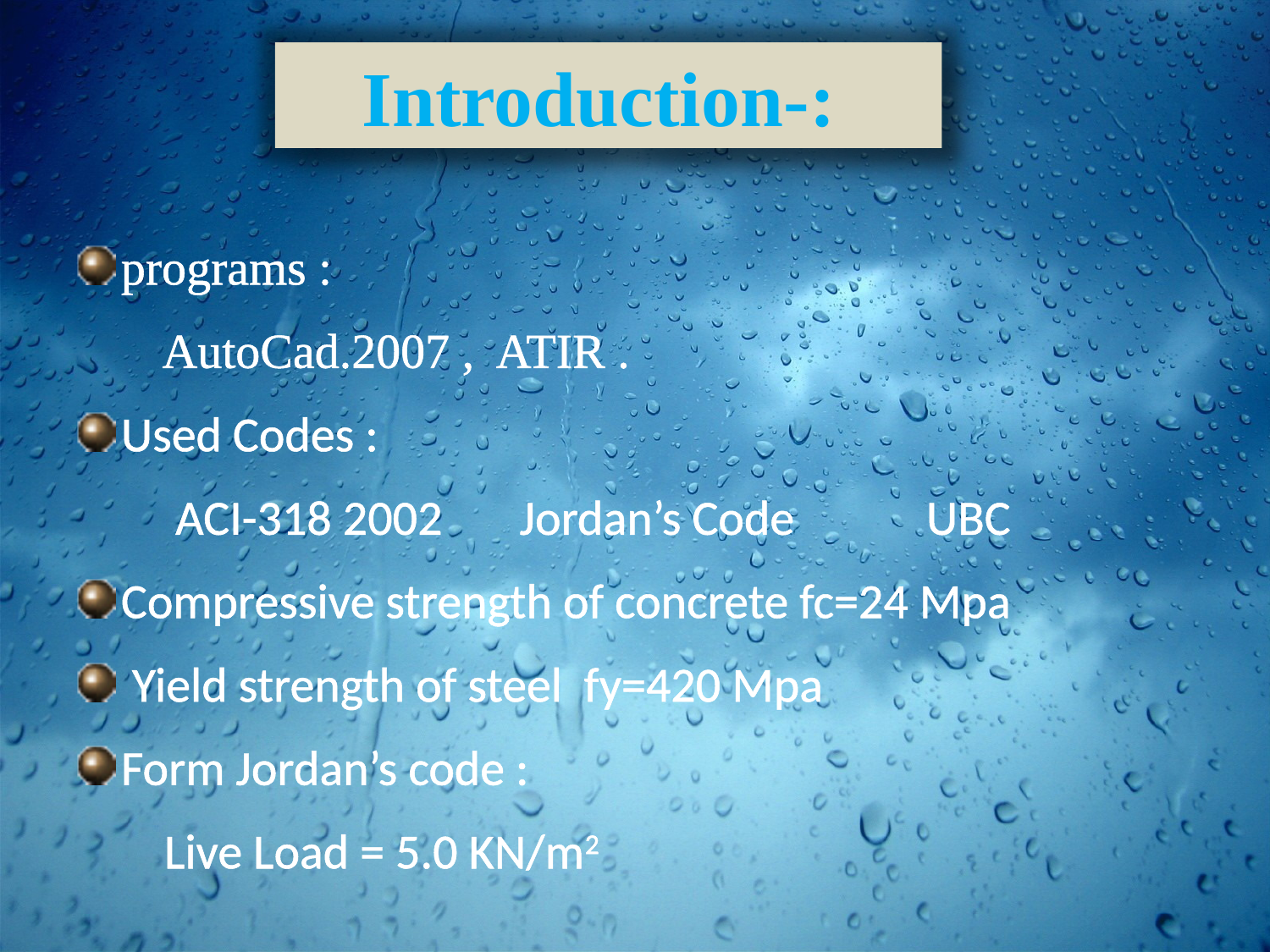

Introduction-:

programs :
       AutoCad.2007 ,  ATIR .
Used Codes :
         ACI-318 2002       Jordan’s Code            UBC
Compressive strength of concrete fc=24 Mpa
 Yield strength of steel  fy=420 Mpa
Form Jordan’s code :
        Live Load = 5.0 KN/m2